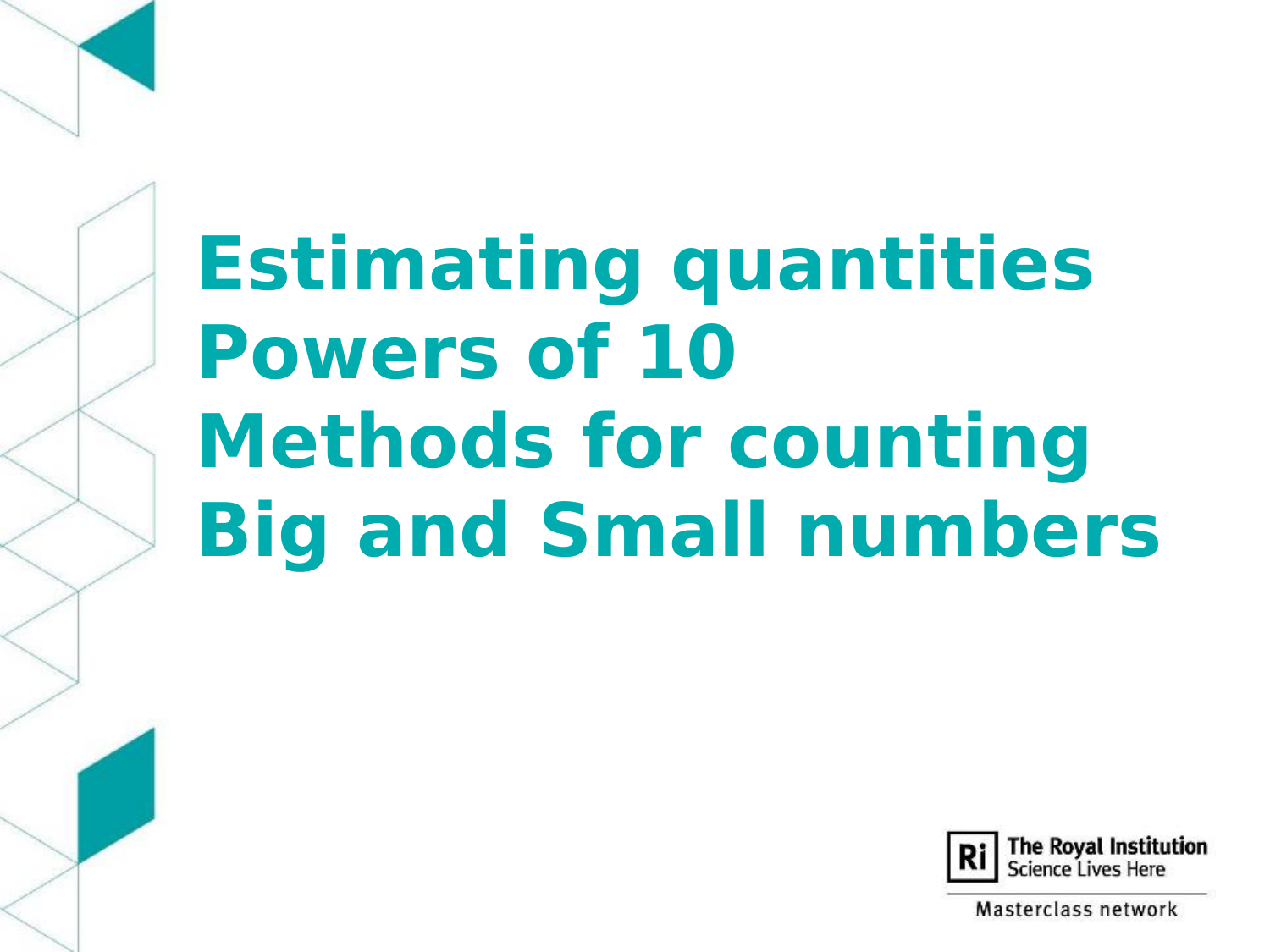

Estimating quantities
Powers of 10
Methods for counting
Big and Small numbers